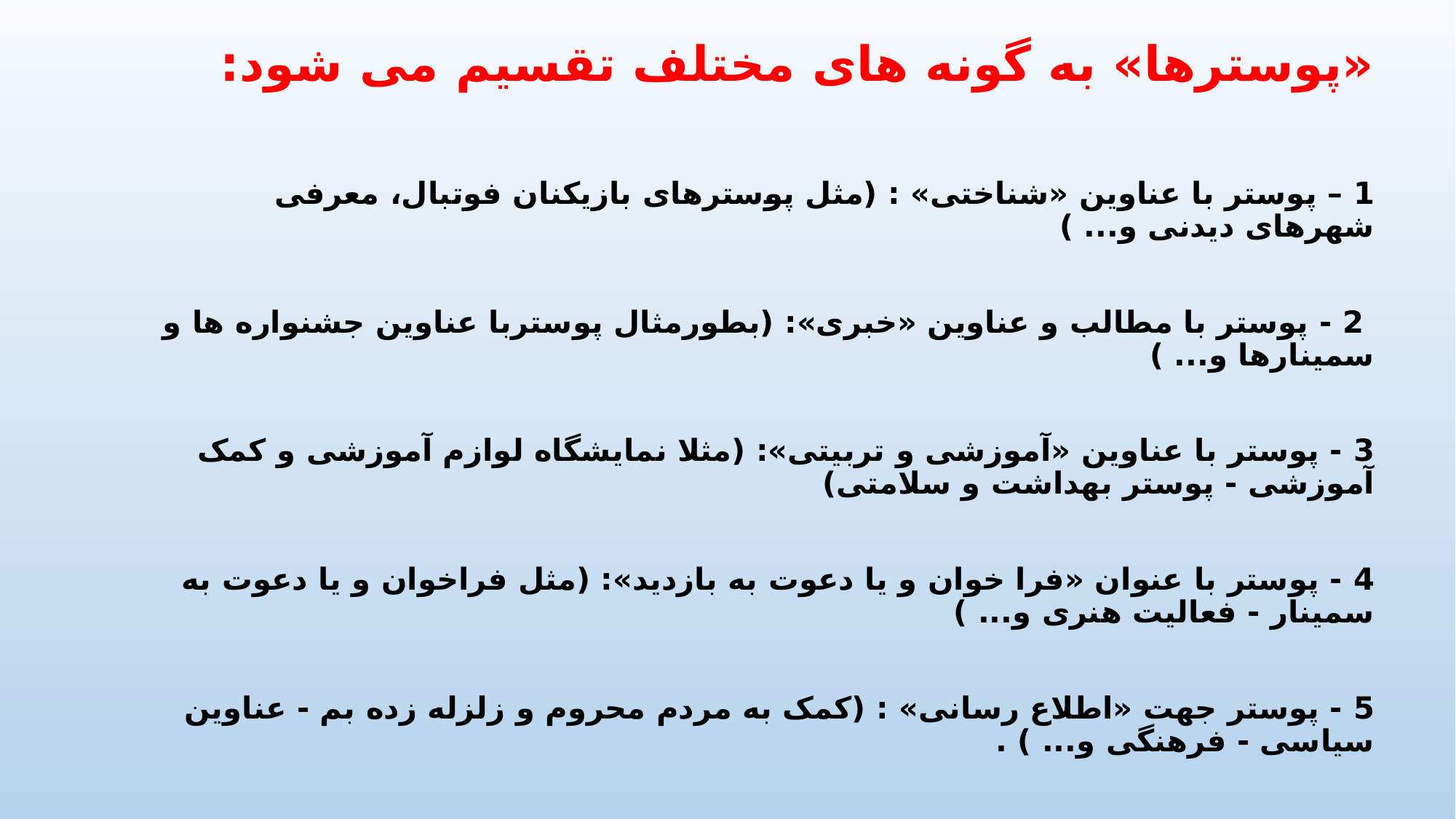

# «پوسترها» به گونه های مختلف تقسیم می شود:

1 – پوستر با عناوین «شناختی» : (مثل پوسترهای بازیکنان فوتبال، معرفی شهرهای دیدنی و... )

 2 - پوستر با مطالب و عناوین «خبری»: (بطورمثال پوستربا عناوین جشنواره ها و سمینارها و... )

3 - پوستر با عناوین «آموزشی و تربیتی»: (مثلا نمایشگاه لوازم آموزشی و کمک آموزشی - پوستر بهداشت و سلامتی)

4 - پوستر با عنوان «فرا خوان و یا دعوت به بازدید»: (مثل فراخوان و یا دعوت به سمینار - فعالیت هنری و... )

5 - پوستر جهت «اطلاع رسانی» : (کمک به مردم محروم و زلزله زده بم - عناوین سیاسی - فرهنگی و... ) .

6 - پوستر با موضوع «اقتصاد و تجارت» : (پوستربرای فعا لیت های تجاری مثل عطرها - پوشاک - فروش فوق العاده محصولات یک موسسه - تبلیغ ساعت های... ) .